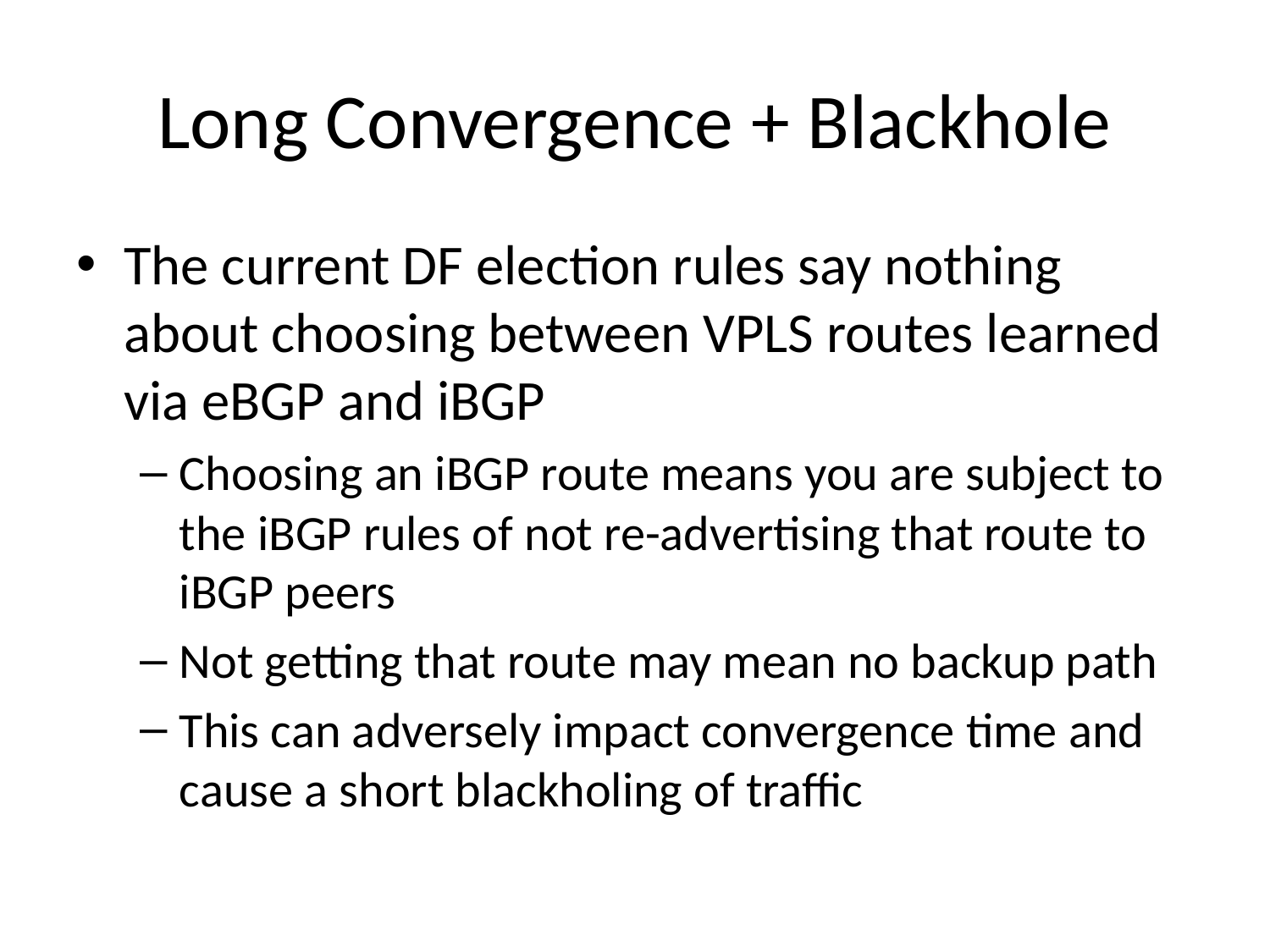

# Long Convergence + Blackhole
The current DF election rules say nothing about choosing between VPLS routes learned via eBGP and iBGP
Choosing an iBGP route means you are subject to the iBGP rules of not re-advertising that route to iBGP peers
Not getting that route may mean no backup path
This can adversely impact convergence time and cause a short blackholing of traffic